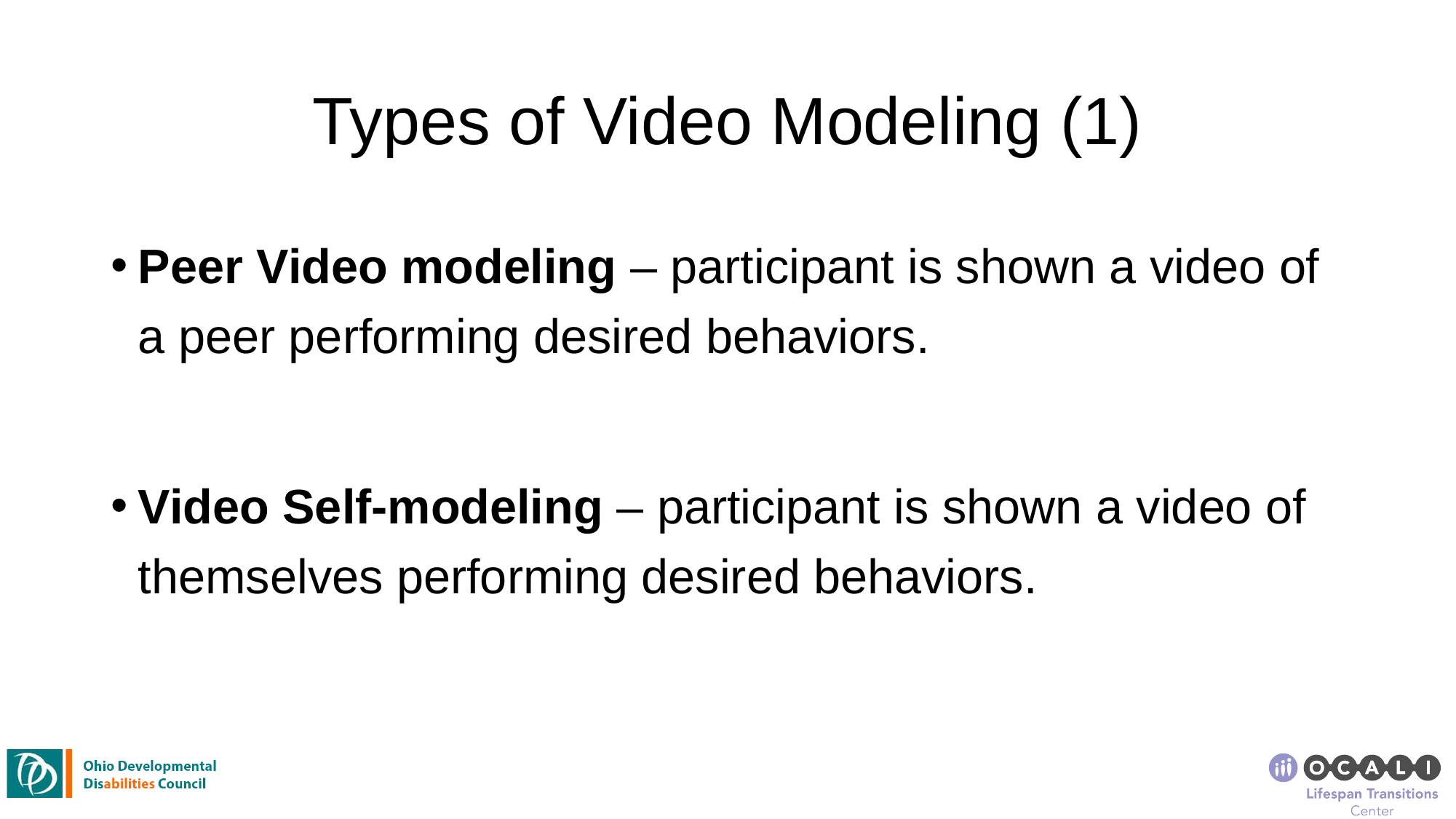

# Types of Video Modeling (1)
Peer Video modeling – participant is shown a video of a peer performing desired behaviors.

Video Self-modeling – participant is shown a video of themselves performing desired behaviors.